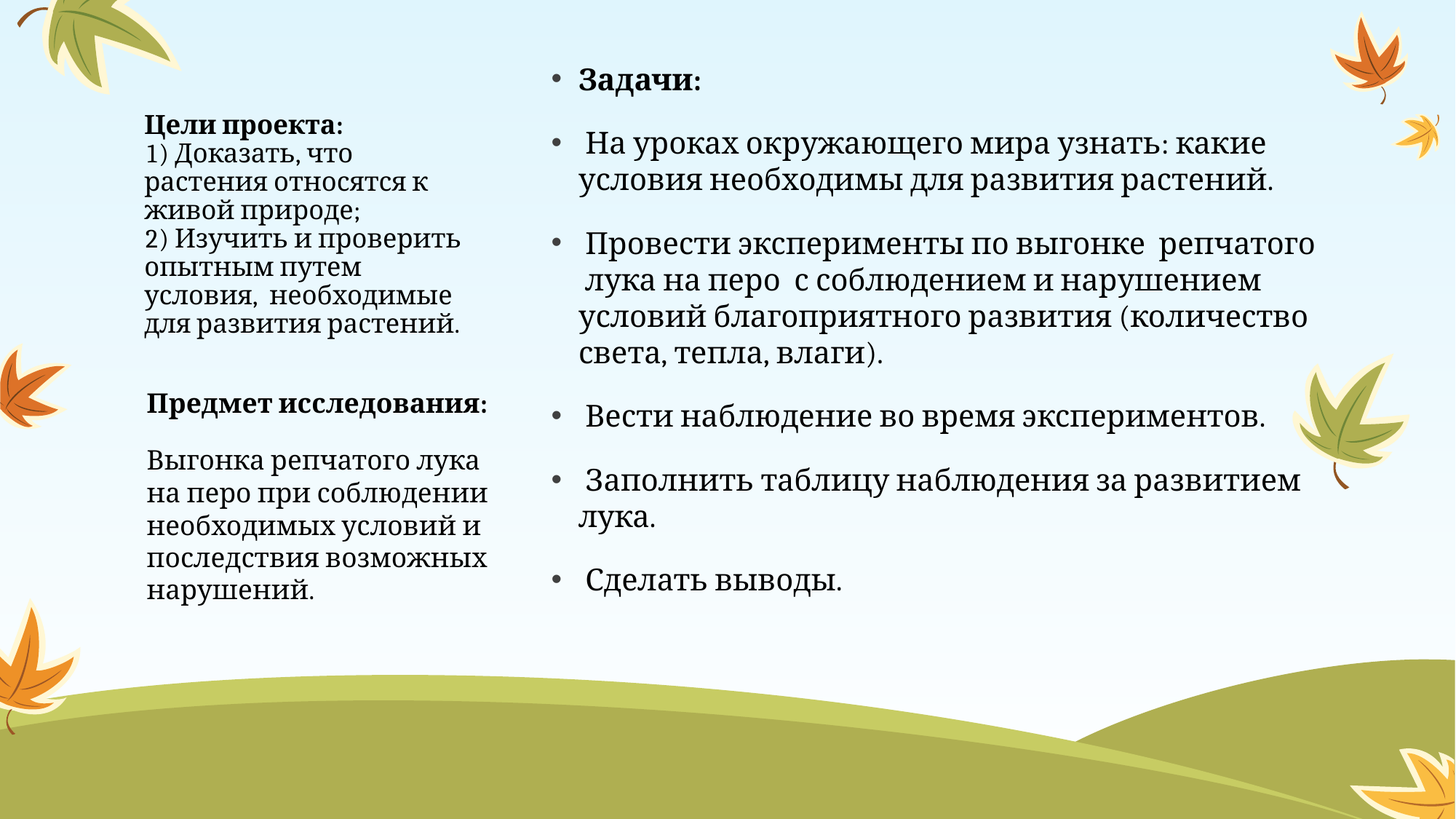

Задачи:
 На уроках окружающего мира узнать: какие условия необходимы для развития растений.
 Провести эксперименты по выгонке  репчатого  лука на перо  с соблюдением и нарушением условий благоприятного развития (количество света, тепла, влаги).
 Вести наблюдение во время экспериментов.
 Заполнить таблицу наблюдения за развитием  лука.
 Сделать выводы.

# Цели проекта: 1) Доказать, что растения относятся к живой природе; 2) Изучить и проверить опытным путем условия,  необходимые для развития растений.
Предмет исследования:
Выгонка репчатого лука на перо при соблюдении необходимых условий и последствия возможных нарушений.